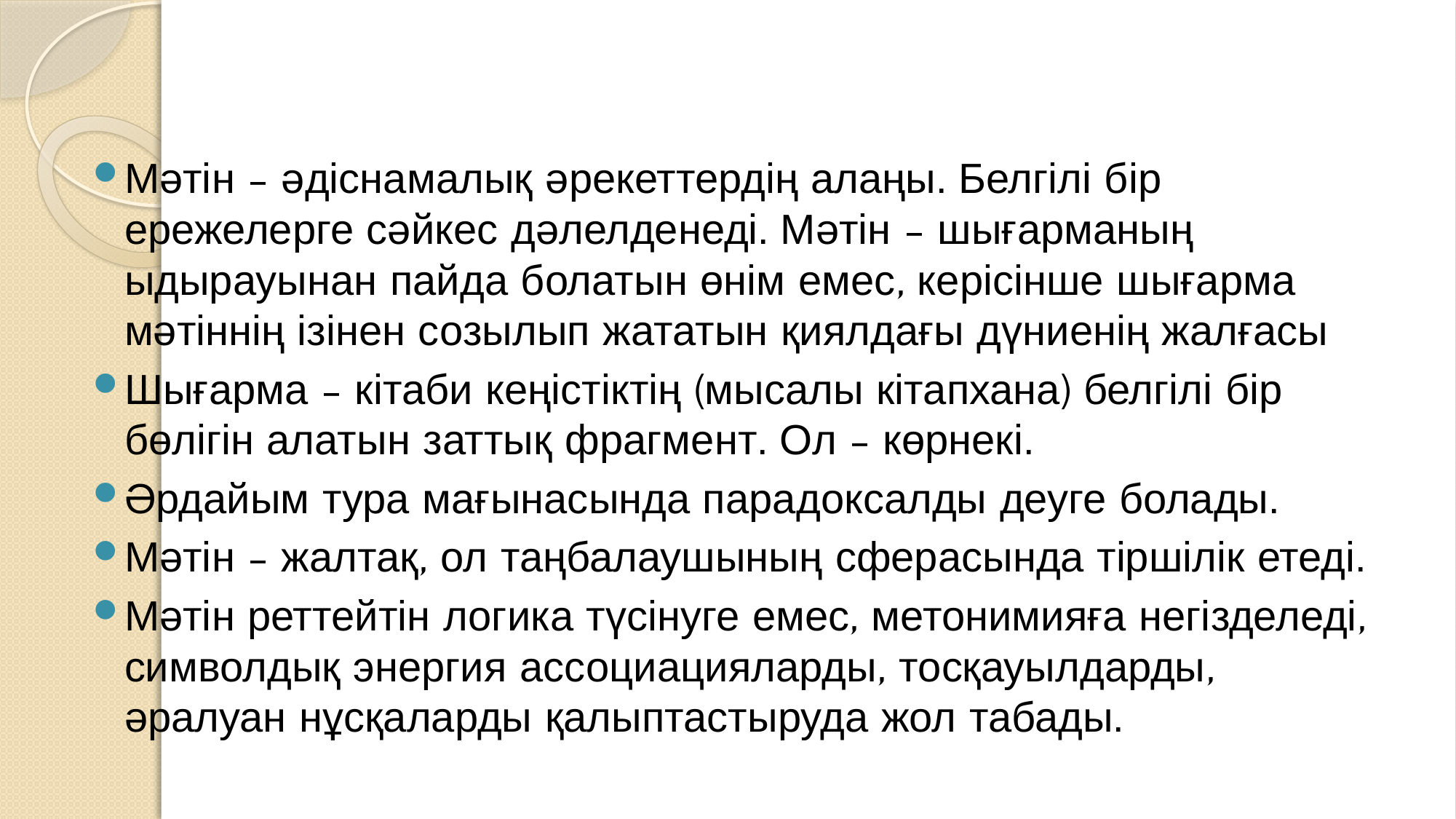

Мәтін – әдіснамалық әрекеттердің алаңы. Белгілі бір ережелерге сәйкес дәлелденеді. Мәтін – шығарманың ыдырауынан пайда болатын өнім емес, керісінше шығарма мәтіннің ізінен созылып жататын қиялдағы дүниенің жалғасы
Шығарма – кітаби кеңістіктің (мысалы кітапхана) белгілі бір бөлігін алатын заттық фрагмент. Ол – көрнекі.
Әрдайым тура мағынасында парадоксалды деуге болады.
Мәтін – жалтақ, ол таңбалаушының сферасында тіршілік етеді.
Мәтін реттейтін логика түсінуге емес, метонимияға негізделеді, символдық энергия ассоциацияларды, тосқауылдарды, әралуан нұсқаларды қалыптастыруда жол табады.